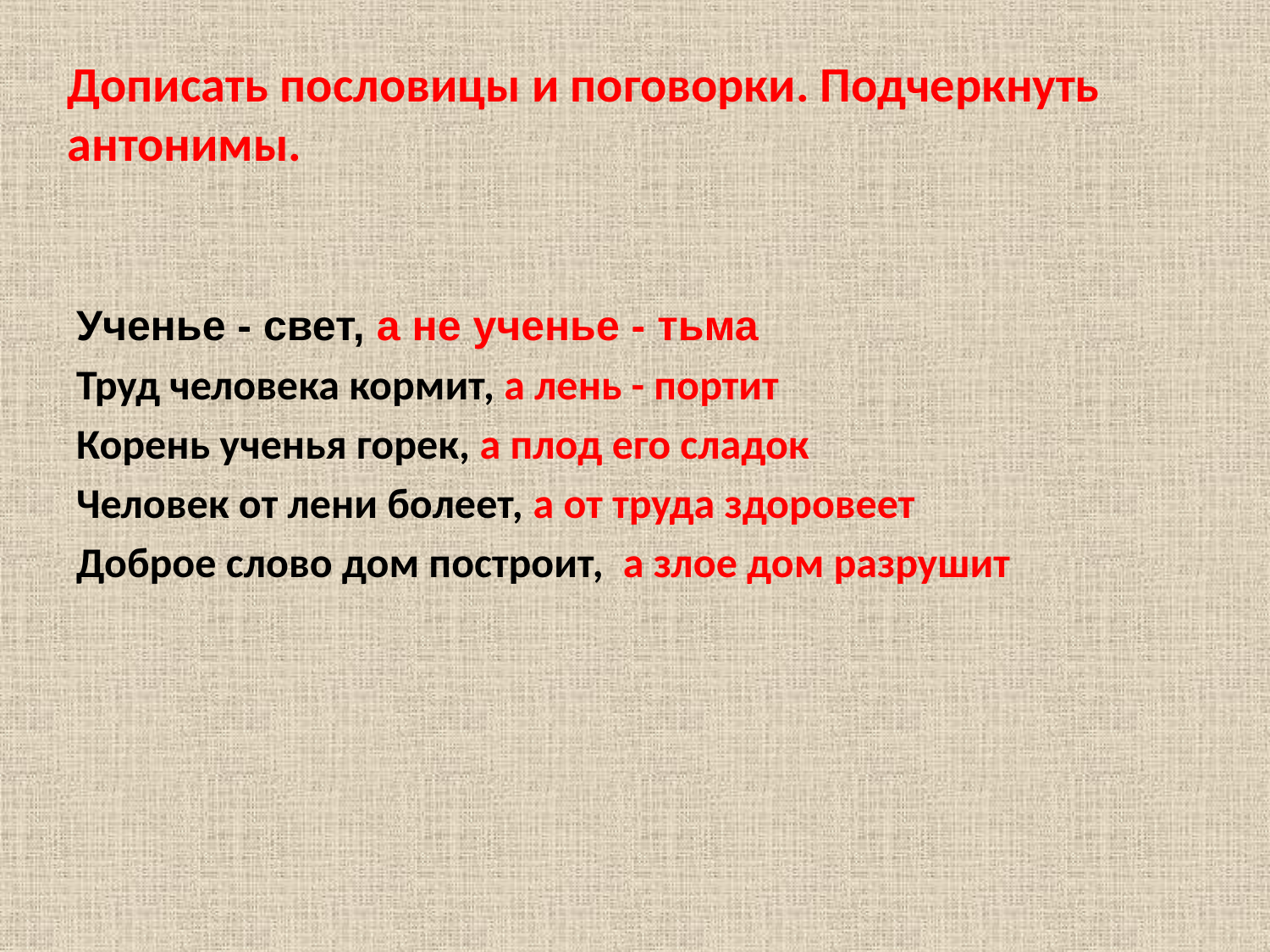

# Ученье - свет, а не ученье - тьма
Труд человека кормит, а лень - портит
Корень ученья горек, а плод его сладок
Человек от лени болеет, а от труда здоровеет
Доброе слово дом построит,  а злое дом разрушит

Дописать пословицы и поговорки. Подчеркнуть антонимы.